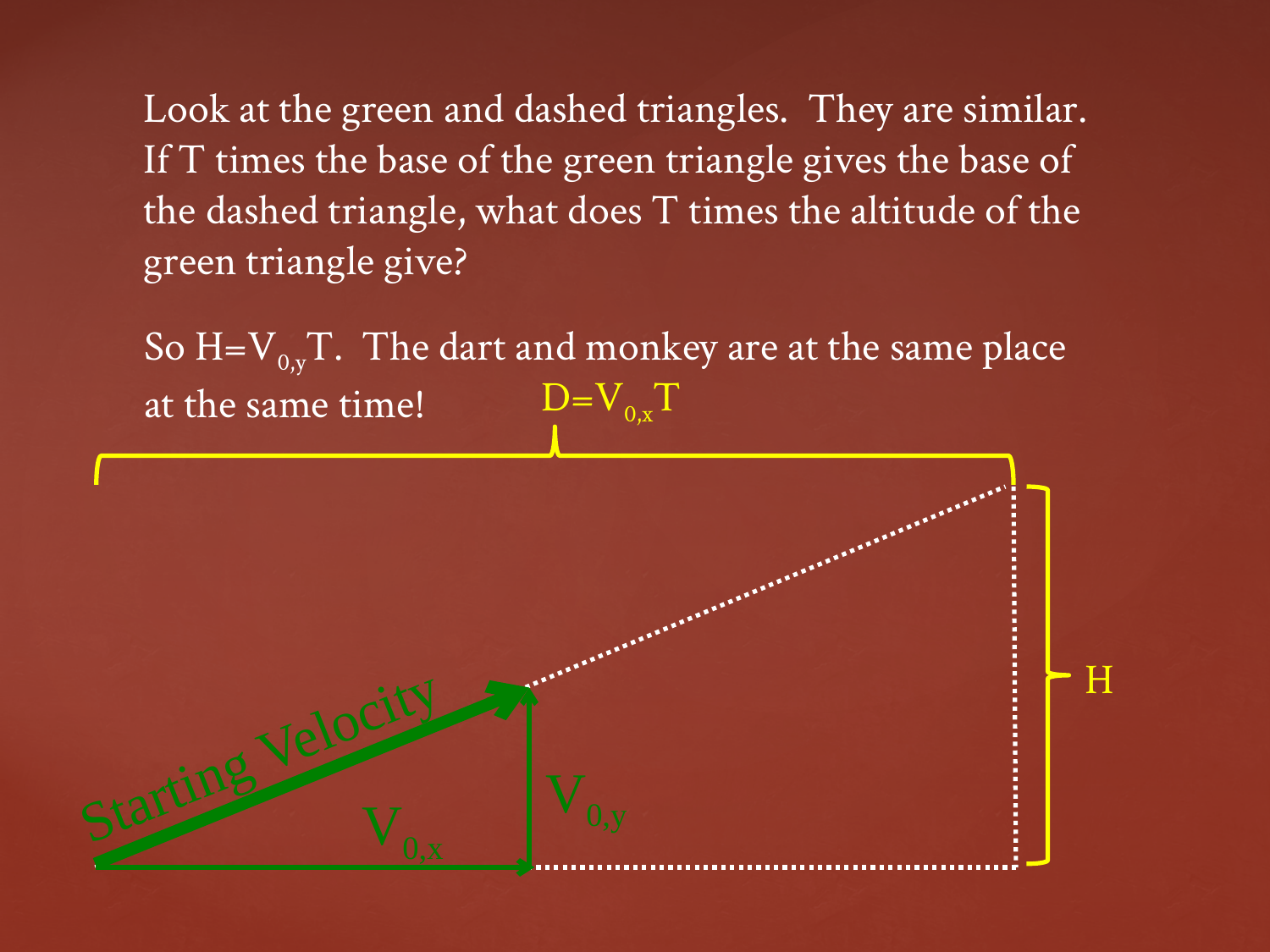

Look at the green and dashed triangles.  They are similar.
If T times the base of the green triangle gives the base of
the dashed triangle, what does T times the altitude of the
green triangle give?

D=V0,xT

H
Starting Velocity
V0,y
V0,x
So H=V0,yT.  The dart and monkey are at the same place
at the same time!